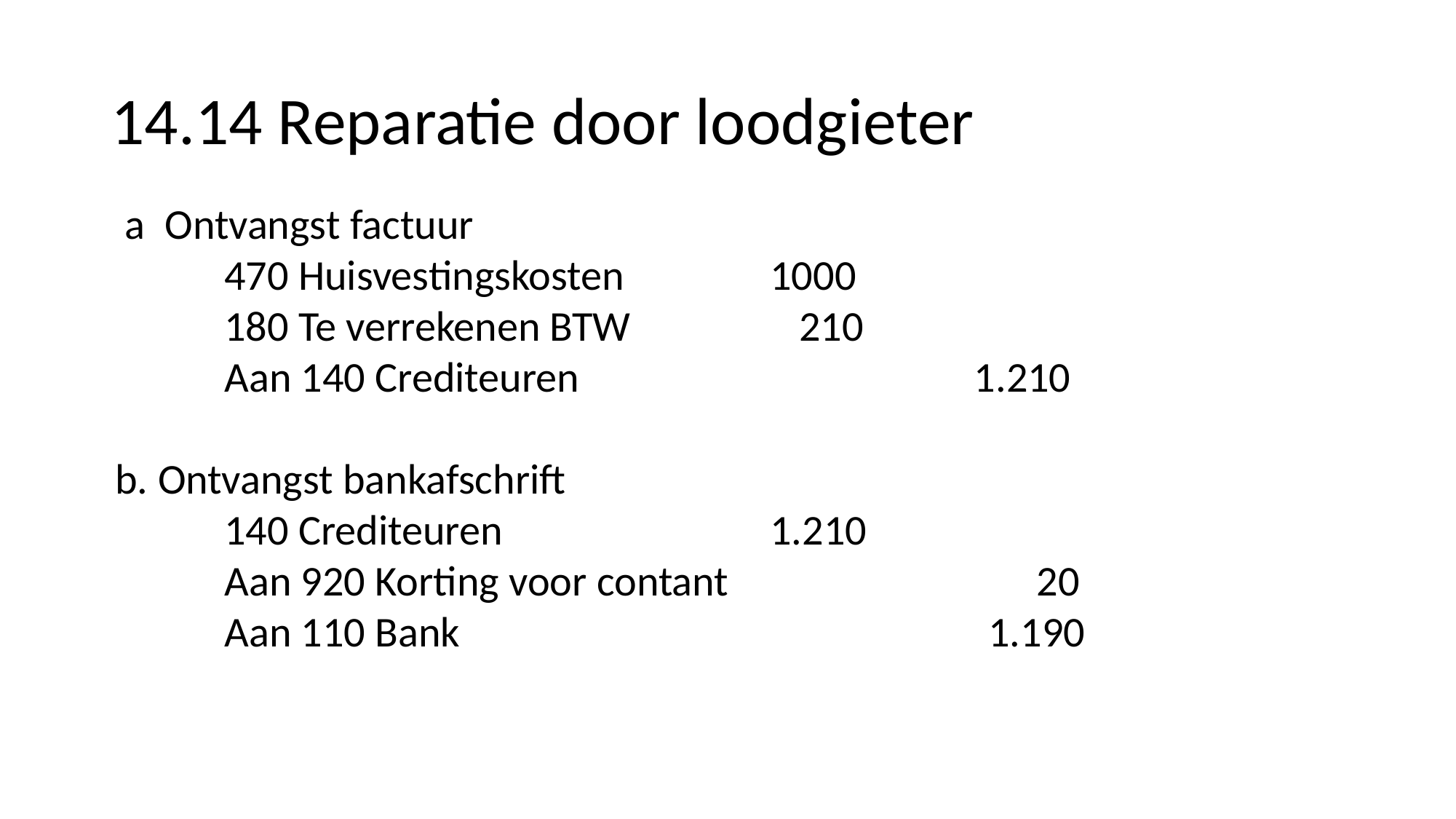

# 14.14 Reparatie door loodgieter
 a  Ontvangst factuur
    	470 Huisvestingskosten		1000
    	180 Te verrekenen BTW		   210
  	Aan 140 Crediteuren                                         1.210

b. Ontvangst bankafschrift
	140 Crediteuren			1.210
	Aan 920 Korting voor contant			     20
	Aan 110 Bank					1.190